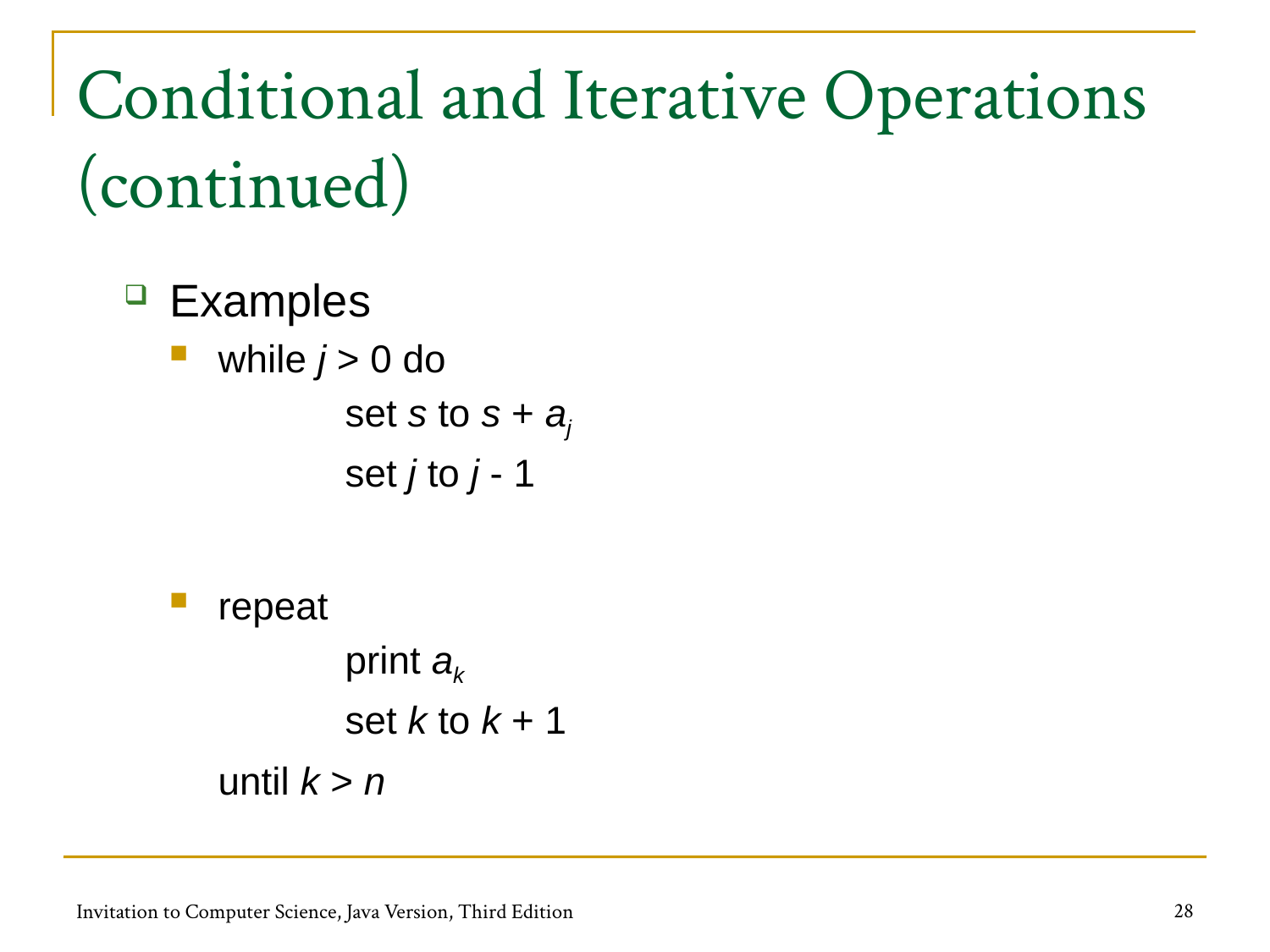

# Conditional and Iterative Operations (continued)
Examples
while j > 0 do
		set s to s + aj
		set j to j - 1

repeat
		print ak
		set k to k + 1
	until k > n

28
Invitation to Computer Science, Java Version, Third Edition